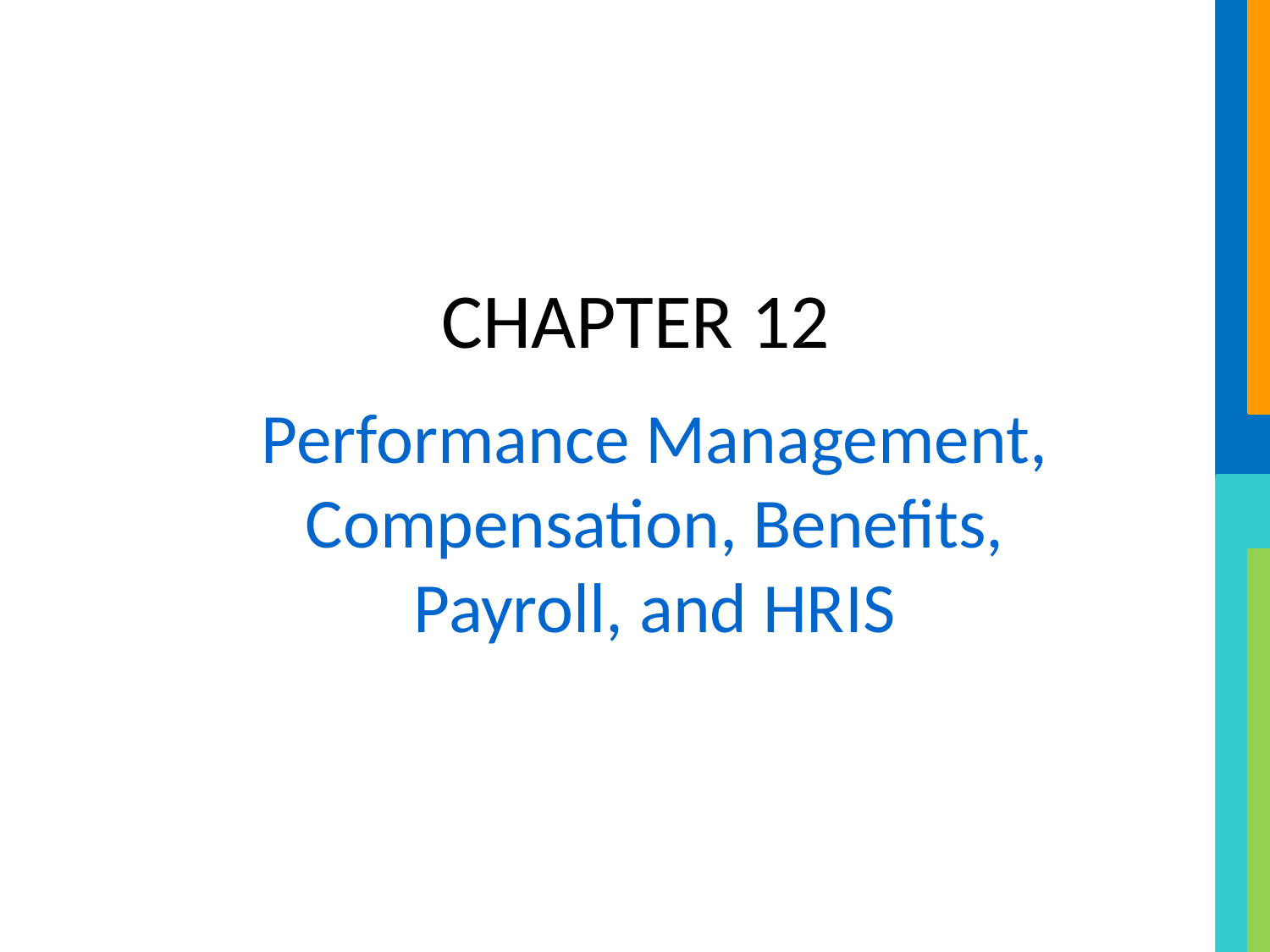

# CHAPTER 12
Performance Management, Compensation, Benefits, Payroll, and HRIS